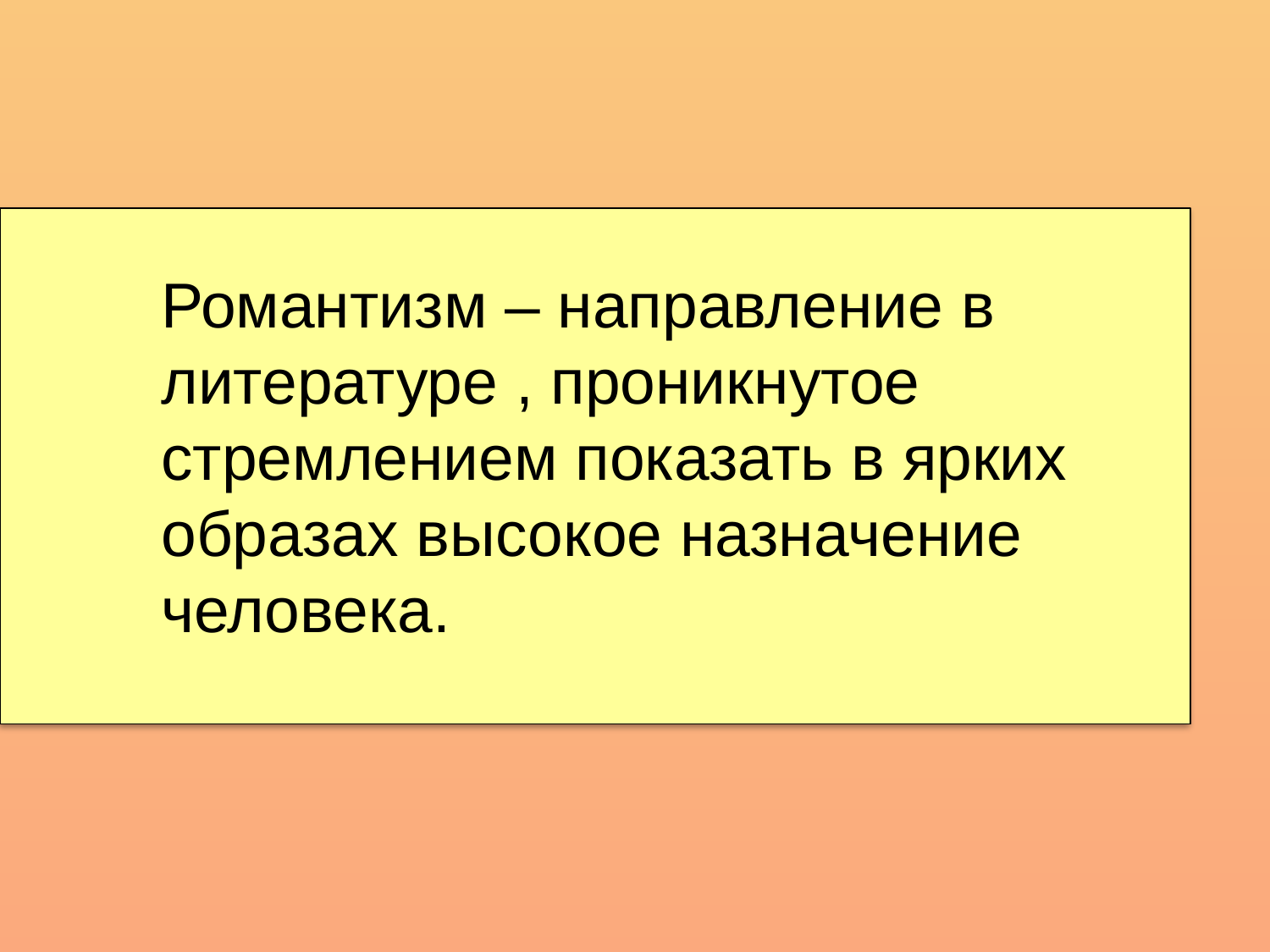

Романтизм – направление в литературе , проникнутое стремлением показать в ярких образах высокое назначение человека.